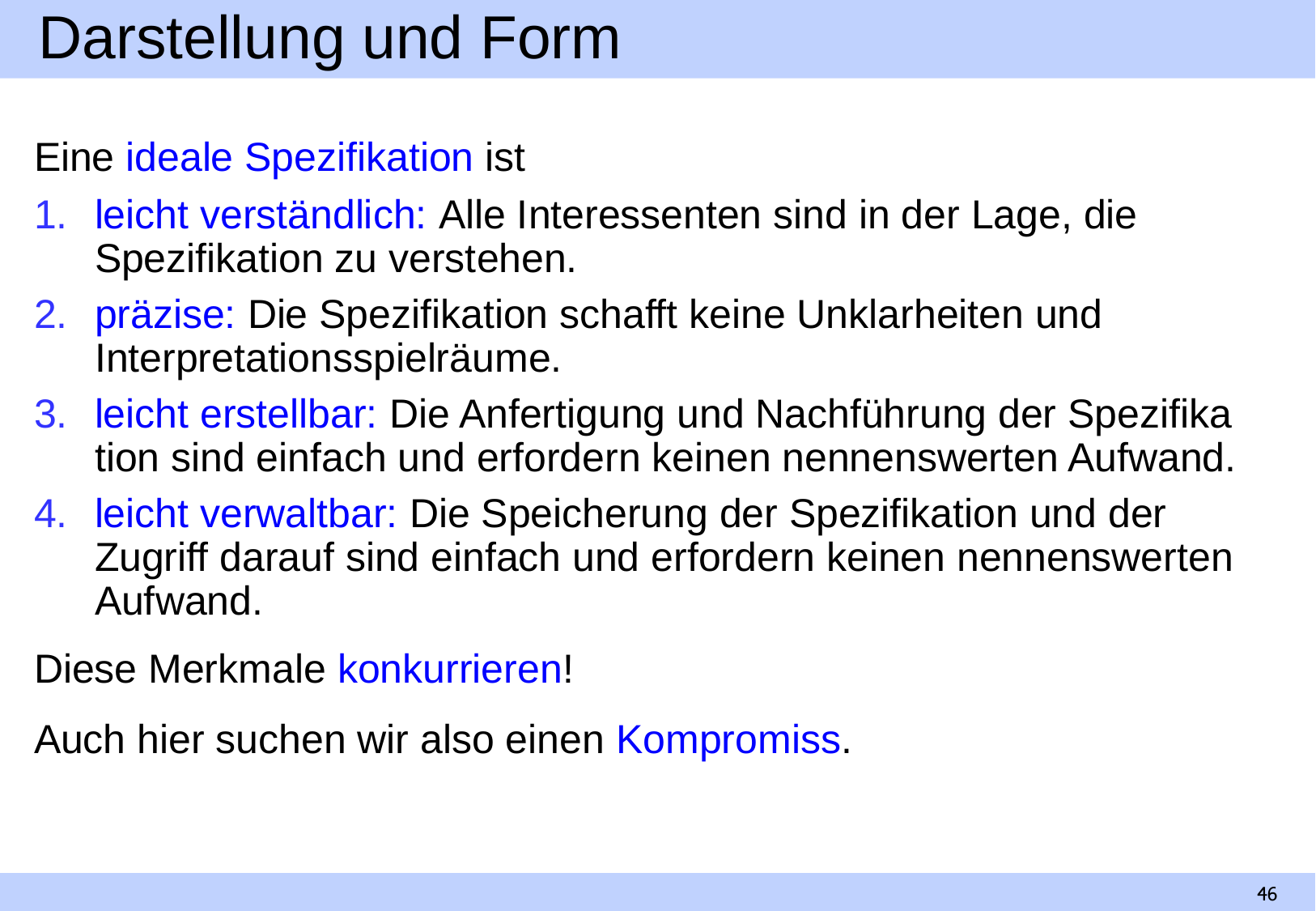

# Darstellung und Form
Eine ideale Spezifikation ist
leicht verständlich: Alle Interessenten sind in der Lage, die Spezifikation zu verstehen.
präzise: Die Spezifikation schafft keine Unklarheiten und Interpretationsspielräume.
leicht erstellbar: Die Anfertigung und Nachführung der Spezifika­tion sind einfach und erfordern keinen nennenswerten Aufwand.
leicht verwaltbar: Die Speicherung der Spezifikation und der Zugriff darauf sind einfach und erfordern keinen nennenswerten Aufwand.
Diese Merkmale konkurrieren!
Auch hier suchen wir also einen Kompromiss.
46